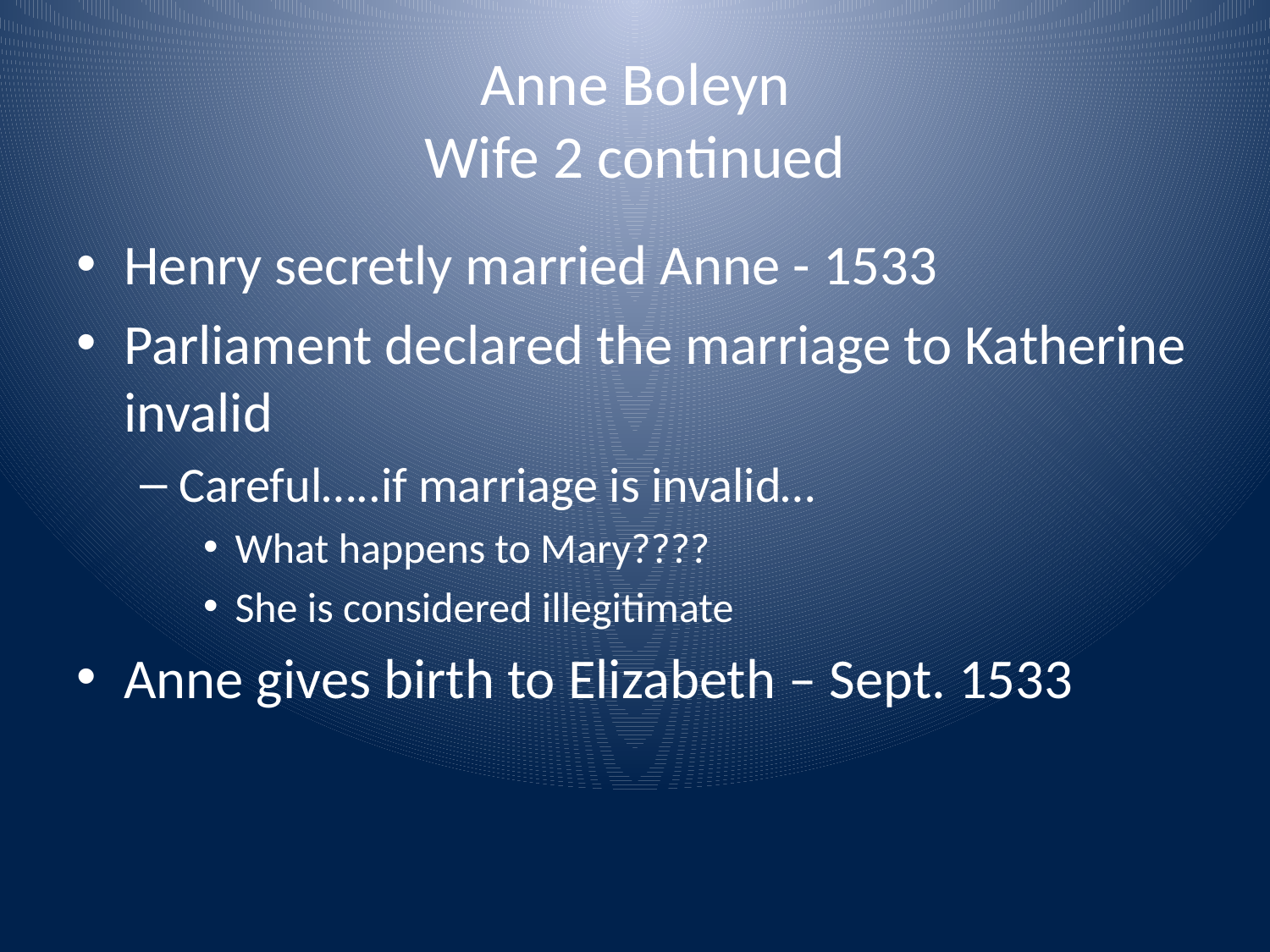

# Anne Boleyn Wife 2 continued
Henry secretly married Anne - 1533
Parliament declared the marriage to Katherine invalid
Careful…..if marriage is invalid…
What happens to Mary????
She is considered illegitimate
Anne gives birth to Elizabeth – Sept. 1533